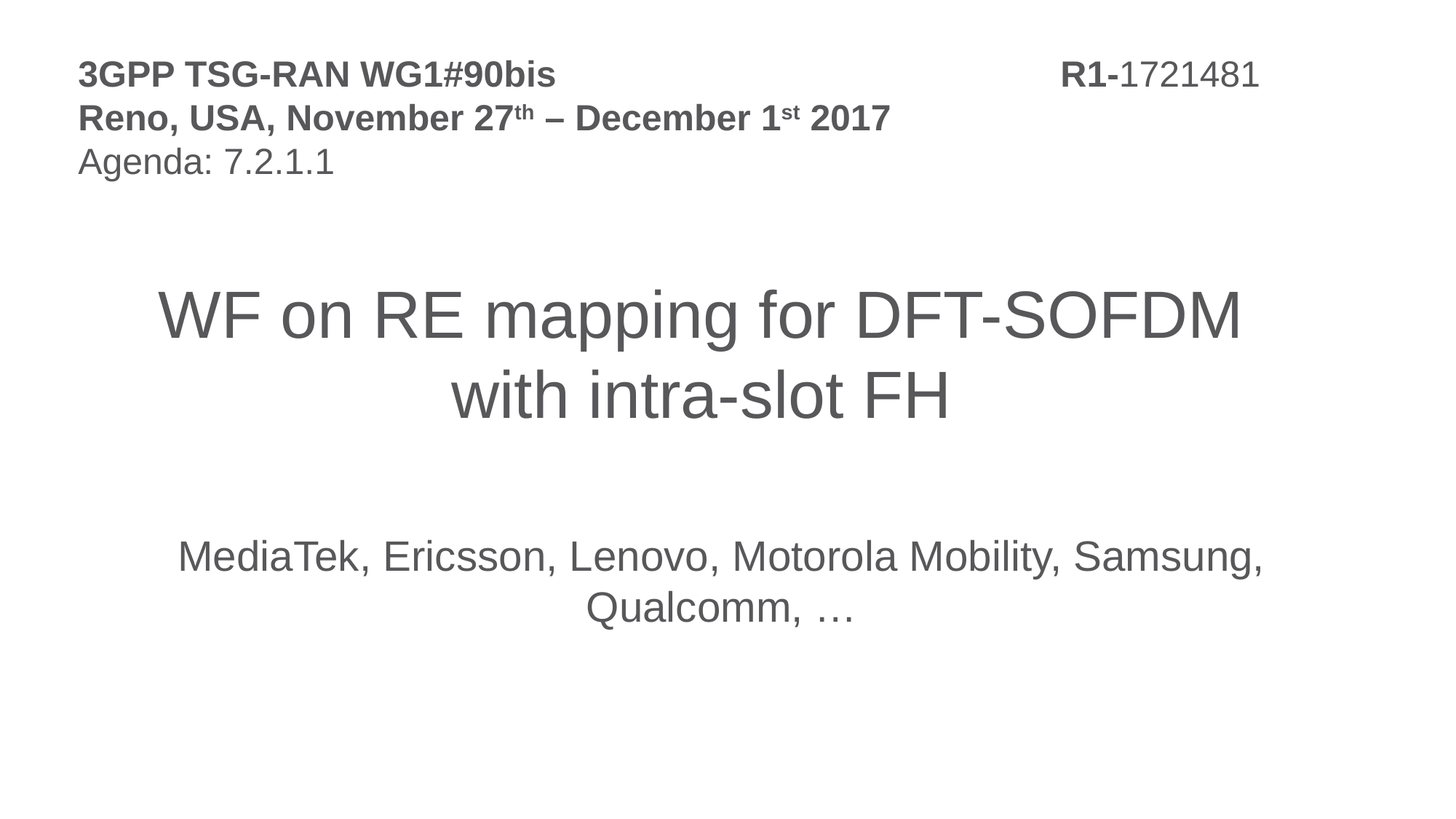

3GPP TSG-RAN WG1#90bis					R1-1721481
Reno, USA, November 27th – December 1st 2017
Agenda: 7.2.1.1
# WF on RE mapping for DFT-SOFDM with intra-slot FH
MediaTek, Ericsson, Lenovo, Motorola Mobility, Samsung, Qualcomm, …